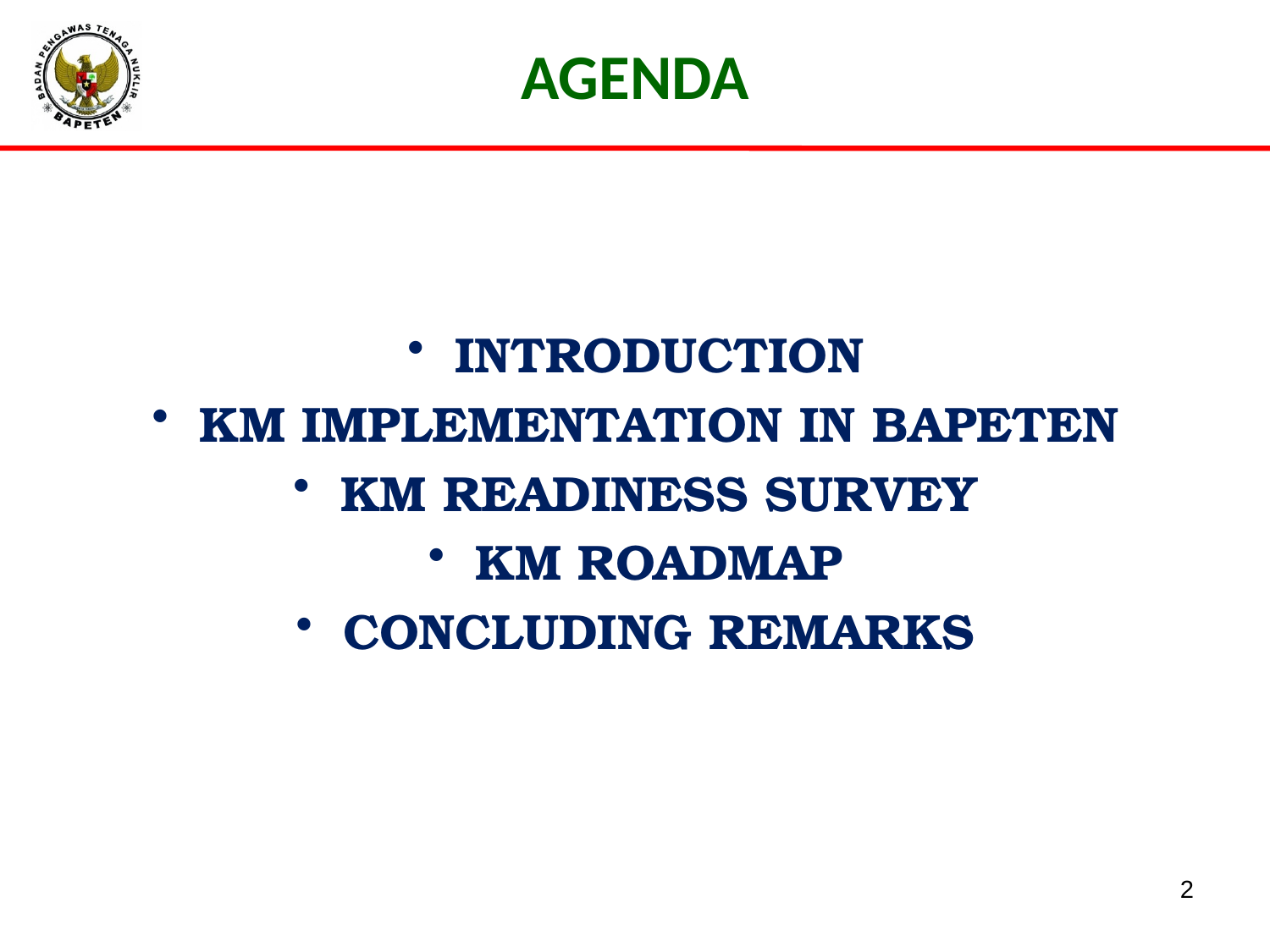

AGENDA
INTRODUCTION
KM IMPLEMENTATION IN BAPETEN
KM READINESS SURVEY
KM ROADMAP
CONCLUDING REMARKS

2